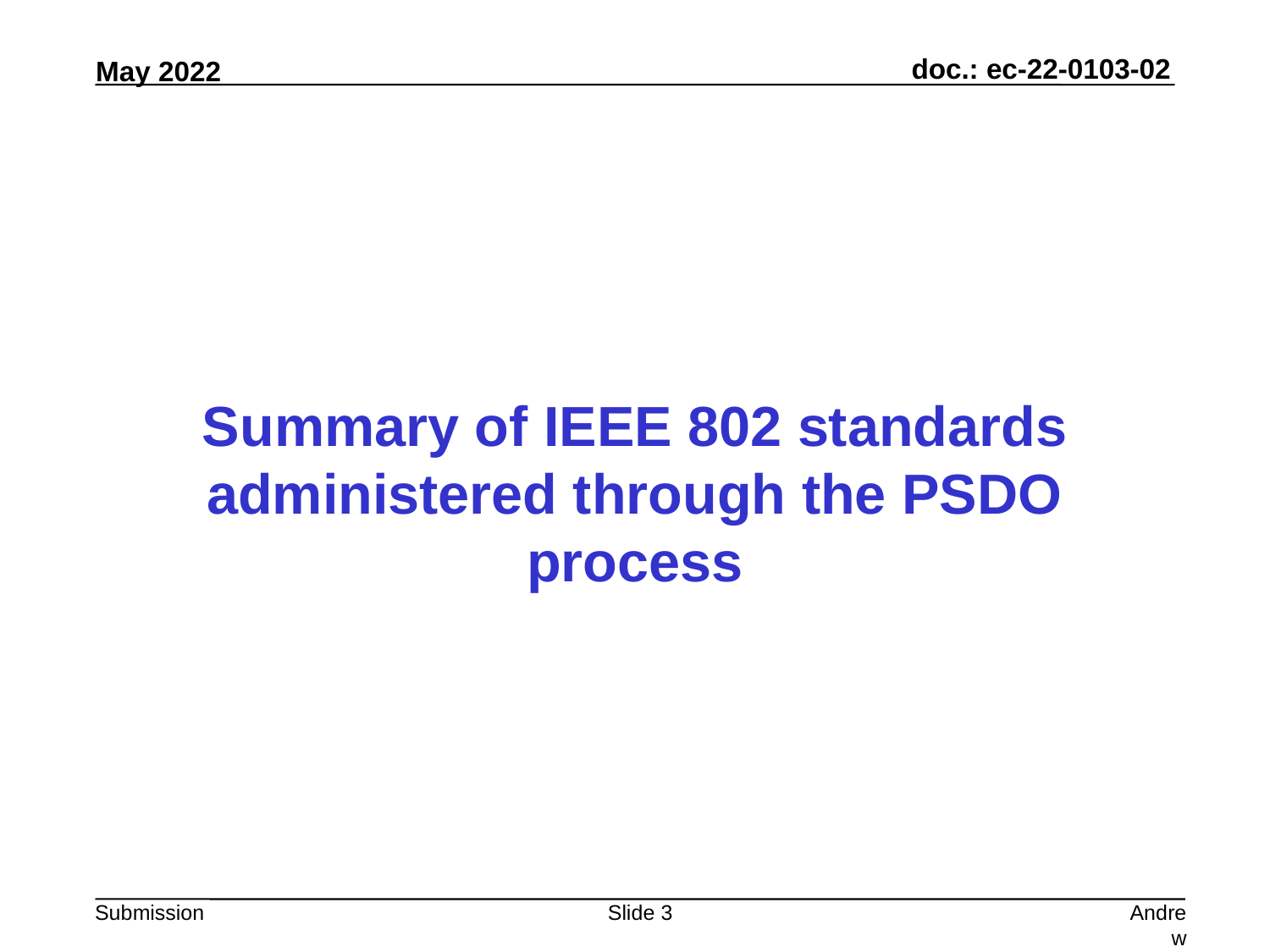

# Summary of IEEE 802 standards administered through the PSDO process
Slide 3
Andrew Myles, Cisco